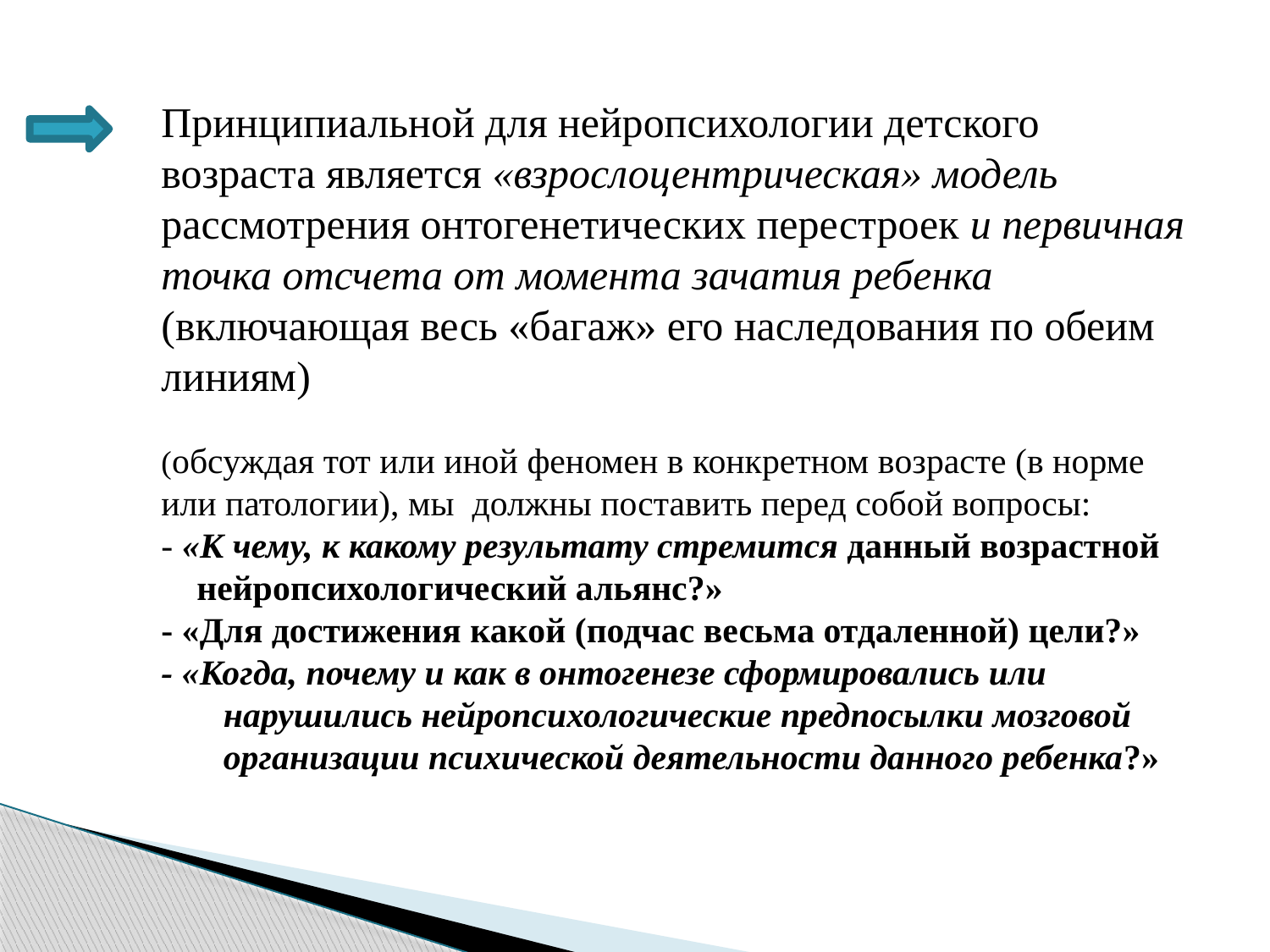

Принципиальной для нейропсихологии детского
возраста является «взрослоцентрическая» модель
рассмотрения онтогенетических перестроек и первичная точка отсчета от момента зачатия ребенка
(включающая весь «багаж» его наследования по обеим линиям)

(обсуждая тот или иной феномен в конкретном возрасте (в норме или патологии), мы  должны поставить перед собой вопросы:
- «К чему, к какому результату стремится данный возрастной
    нейропсихологический альянс?»
- «Для достижения какой (подчас весьма отдаленной) цели?»
- «Когда, почему и как в онтогенезе сформировались или
       нарушились нейропсихологические предпосылки мозговой
       организации психической деятельности данного ребенка?»